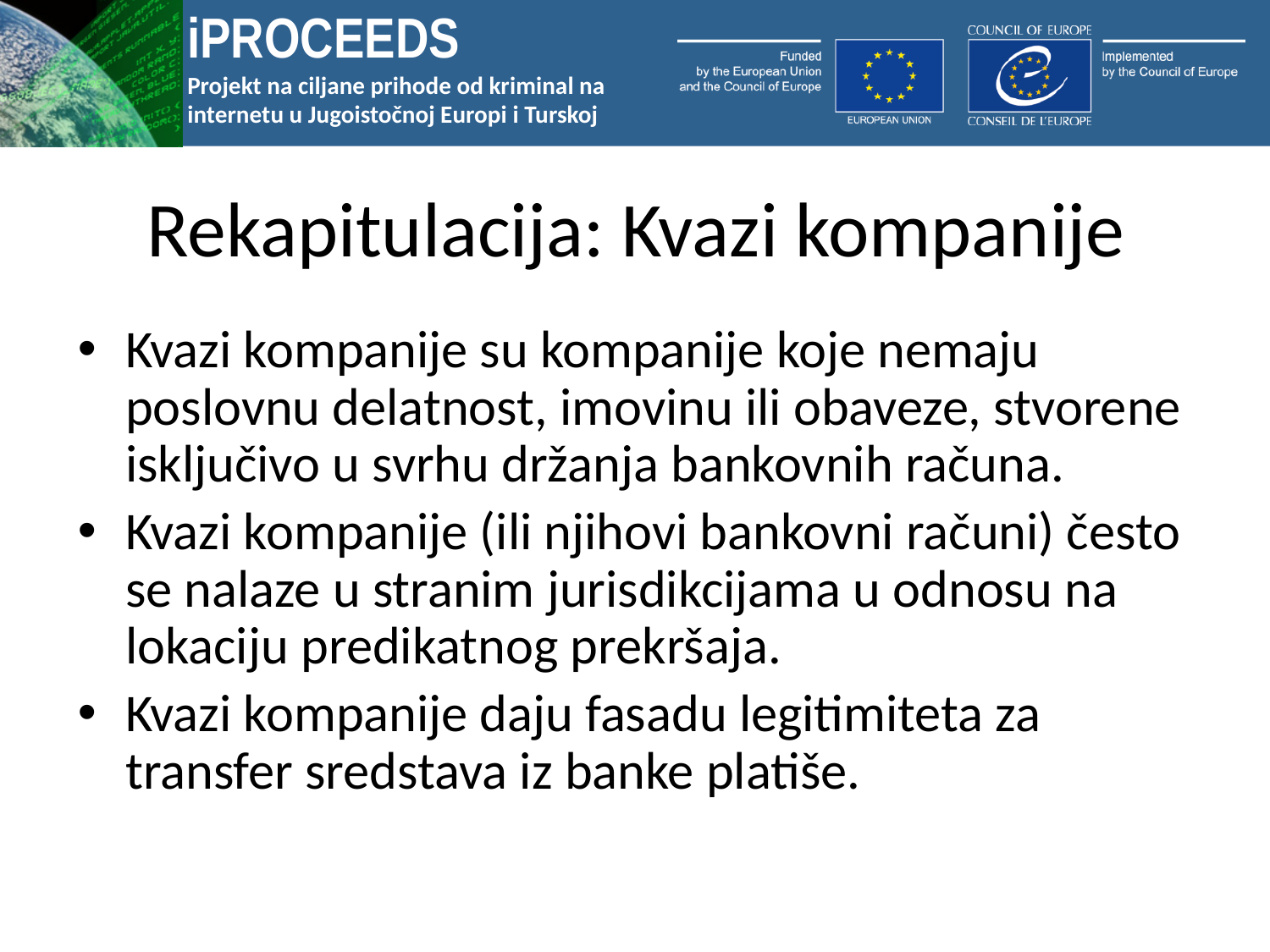

# Rekapitulacija: Kvazi kompanije
Kvazi kompanije su kompanije koje nemaju poslovnu delatnost, imovinu ili obaveze, stvorene isključivo u svrhu držanja bankovnih računa.
Kvazi kompanije (ili njihovi bankovni računi) često se nalaze u stranim jurisdikcijama u odnosu na lokaciju predikatnog prekršaja.
Kvazi kompanije daju fasadu legitimiteta za transfer sredstava iz banke platiše.